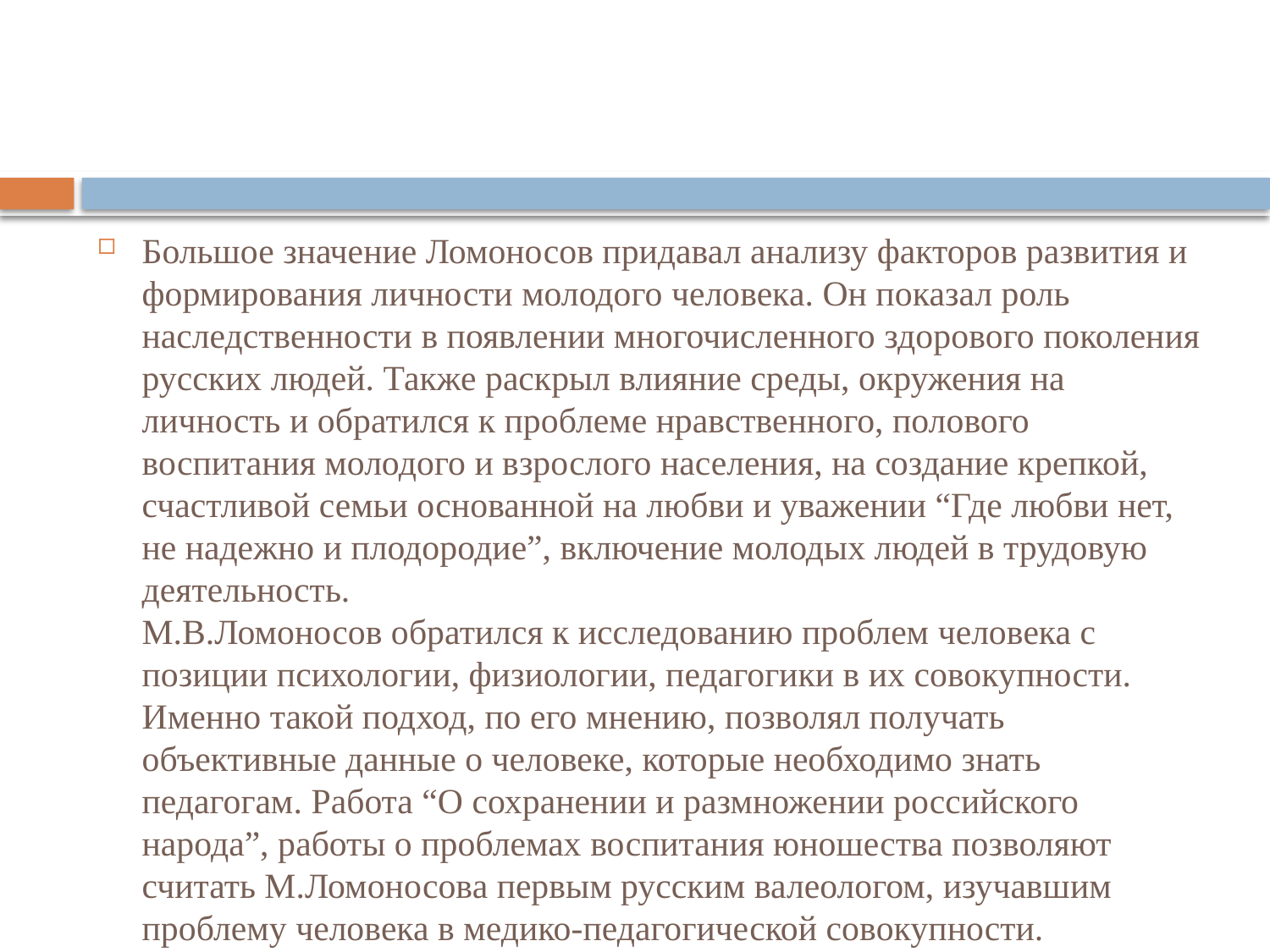

#
Большое значение Ломоносов придавал анализу факторов развития и формирования личности молодого человека. Он показал роль наследственности в появлении многочисленного здорового поколения русских людей. Также раскрыл влияние среды, окружения на личность и обратился к проблеме нравственного, полового воспитания молодого и взрослого населения, на создание крепкой, счастливой семьи основанной на любви и уважении “Где любви нет, не надежно и плодородие”, включение молодых людей в трудовую деятельность.
М.В.Ломоносов обратился к исследованию проблем человека с позиции психологии, физиологии, педагогики в их совокупности. Именно такой подход, по его мнению, позволял получать объективные данные о человеке, которые необходимо знать педагогам. Работа “О сохранении и размножении российского народа”, работы о проблемах воспитания юношества позволяют считать М.Ломоносова первым русским валеологом, изучавшим проблему человека в медико-педагогической совокупности.